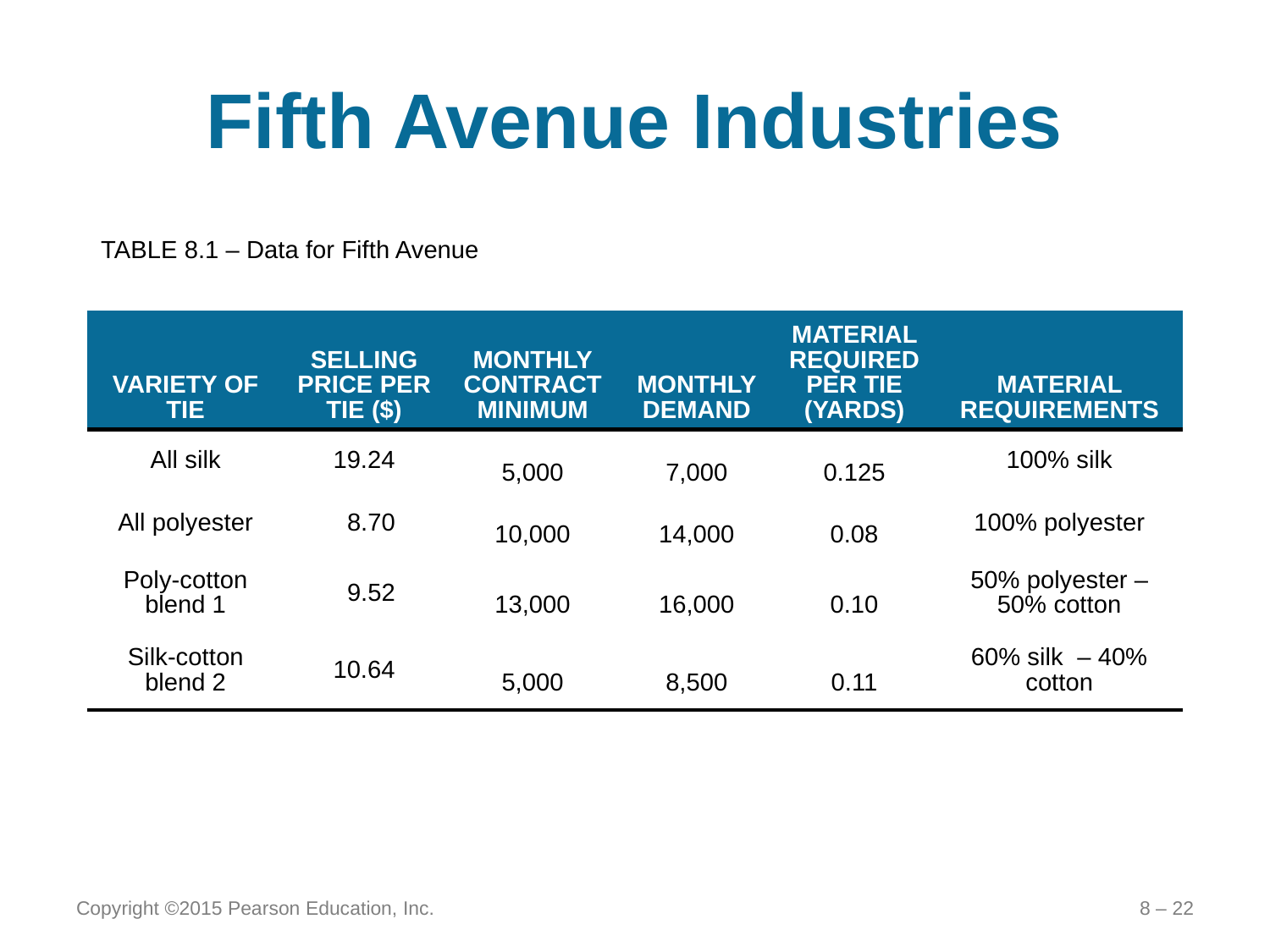

# Fifth Avenue Industries
TABLE 8.1 – Data for Fifth Avenue
| VARIETY OF TIE | SELLING PRICE PER TIE ($) | MONTHLY CONTRACT MINIMUM | MONTHLY DEMAND | MATERIAL REQUIRED PER TIE (YARDS) | MATERIAL REQUIREMENTS |
| --- | --- | --- | --- | --- | --- |
| All silk | 19.24 | 5,000 | 7,000 | 0.125 | 100% silk |
| All polyester | 8.70 | 10,000 | 14,000 | 0.08 | 100% polyester |
| Poly-cotton blend 1 | 9.52 | 13,000 | 16,000 | 0.10 | 50% polyester – 50% cotton |
| Silk-cotton blend 2 | 10.64 | 5,000 | 8,500 | 0.11 | 60% silk – 40% cotton |
Copyright ©2015 Pearson Education, Inc.
8 – 22